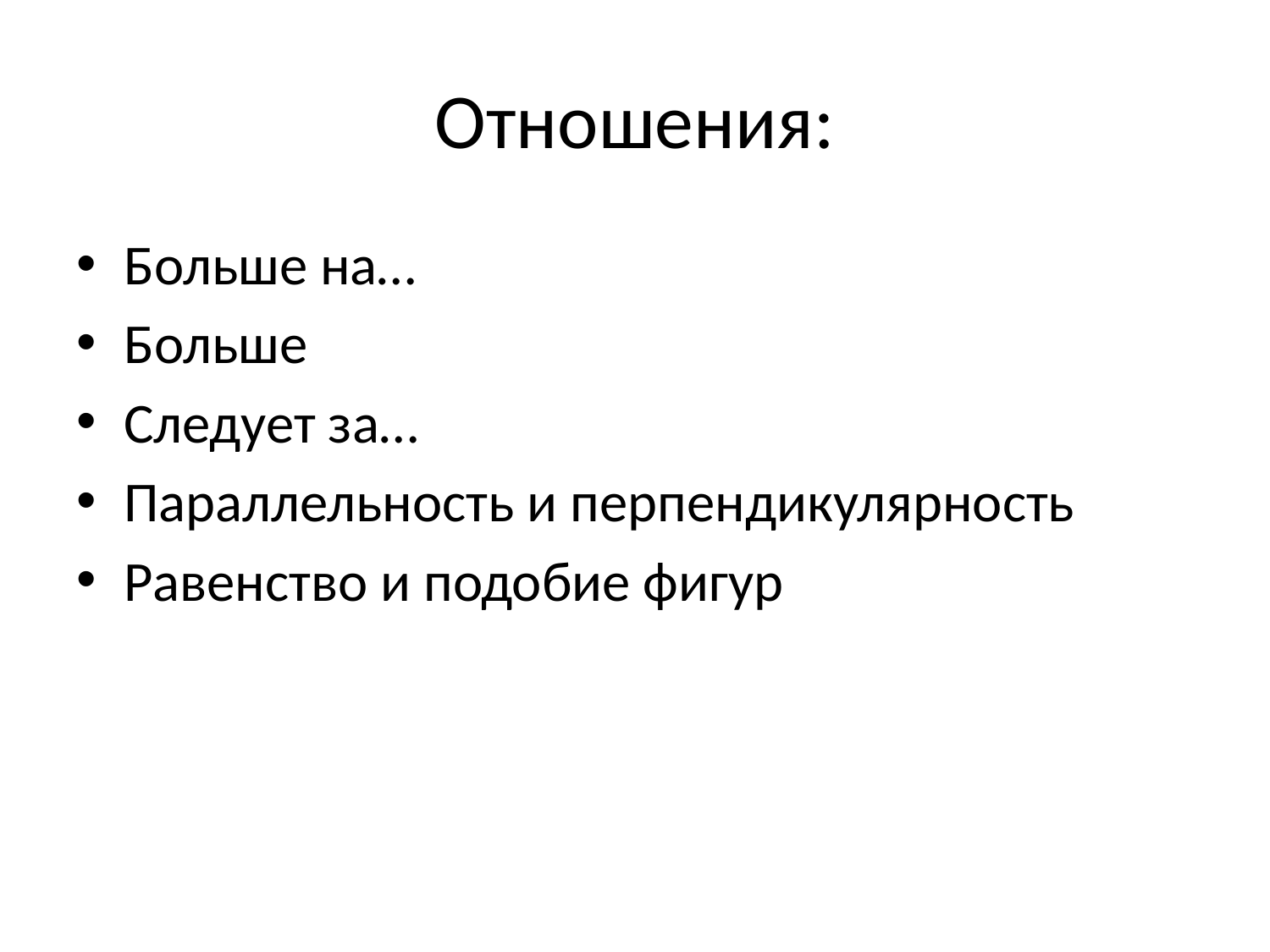

# Отношения:
Больше на…
Больше
Следует за…
Параллельность и перпендикулярность
Равенство и подобие фигур